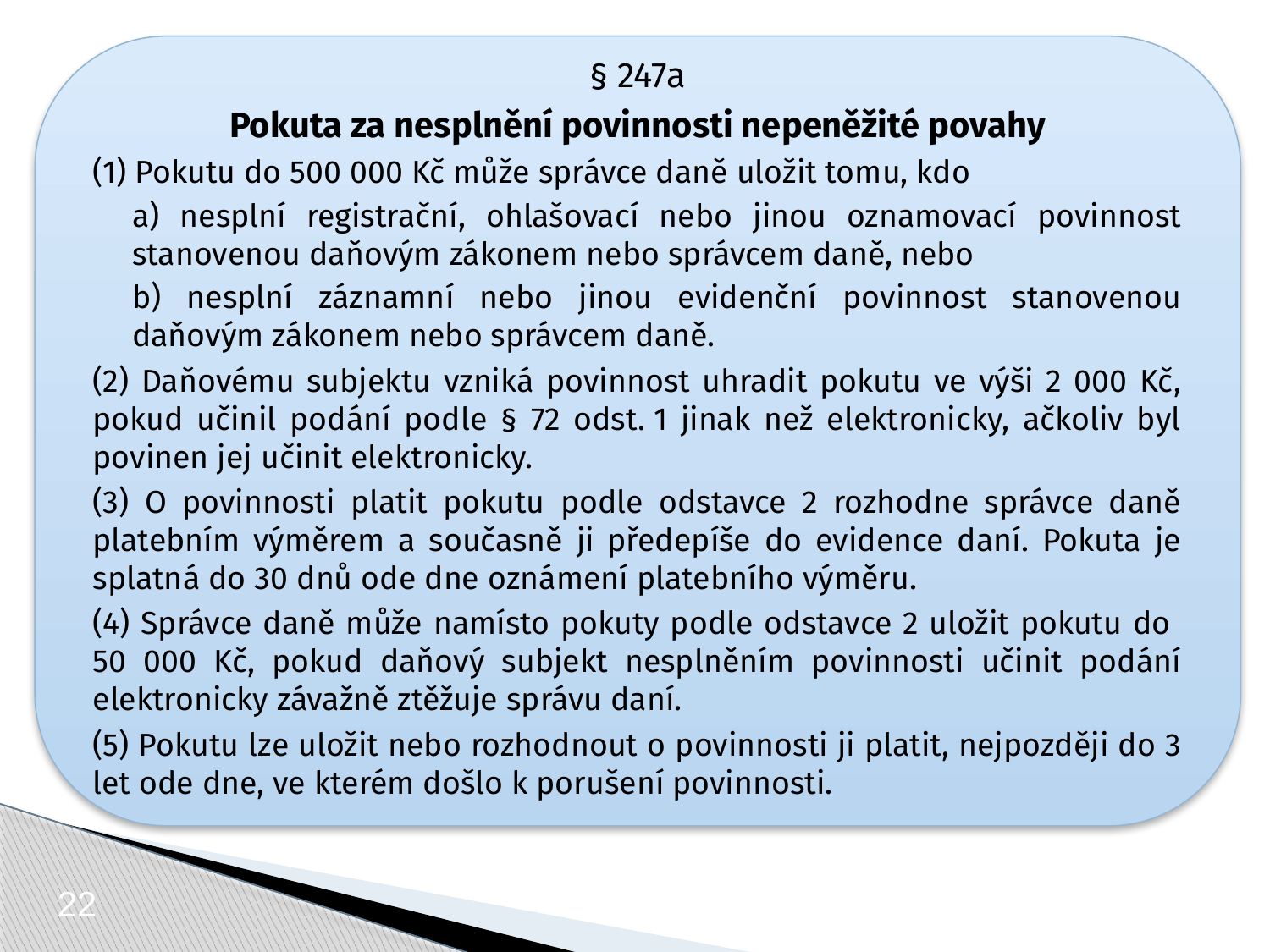

§ 247a
Pokuta za nesplnění povinnosti nepeněžité povahy
(1) Pokutu do 500 000 Kč může správce daně uložit tomu, kdo
a) nesplní registrační, ohlašovací nebo jinou oznamovací povinnost stanovenou daňovým zákonem nebo správcem daně, nebo
b) nesplní záznamní nebo jinou evidenční povinnost stanovenou daňovým zákonem nebo správcem daně.
(2) Daňovému subjektu vzniká povinnost uhradit pokutu ve výši 2 000 Kč, pokud učinil podání podle § 72 odst. 1 jinak než elektronicky, ačkoliv byl povinen jej učinit elektronicky.
(3) O povinnosti platit pokutu podle odstavce 2 rozhodne správce daně platebním výměrem a současně ji předepíše do evidence daní. Pokuta je splatná do 30 dnů ode dne oznámení platebního výměru.
(4) Správce daně může namísto pokuty podle odstavce 2 uložit pokutu do
50 000 Kč, pokud daňový subjekt nesplněním povinnosti učinit podání elektronicky závažně ztěžuje správu daní.
(5) Pokutu lze uložit nebo rozhodnout o povinnosti ji platit, nejpozději do 3 let ode dne, ve kterém došlo k porušení povinnosti.

22